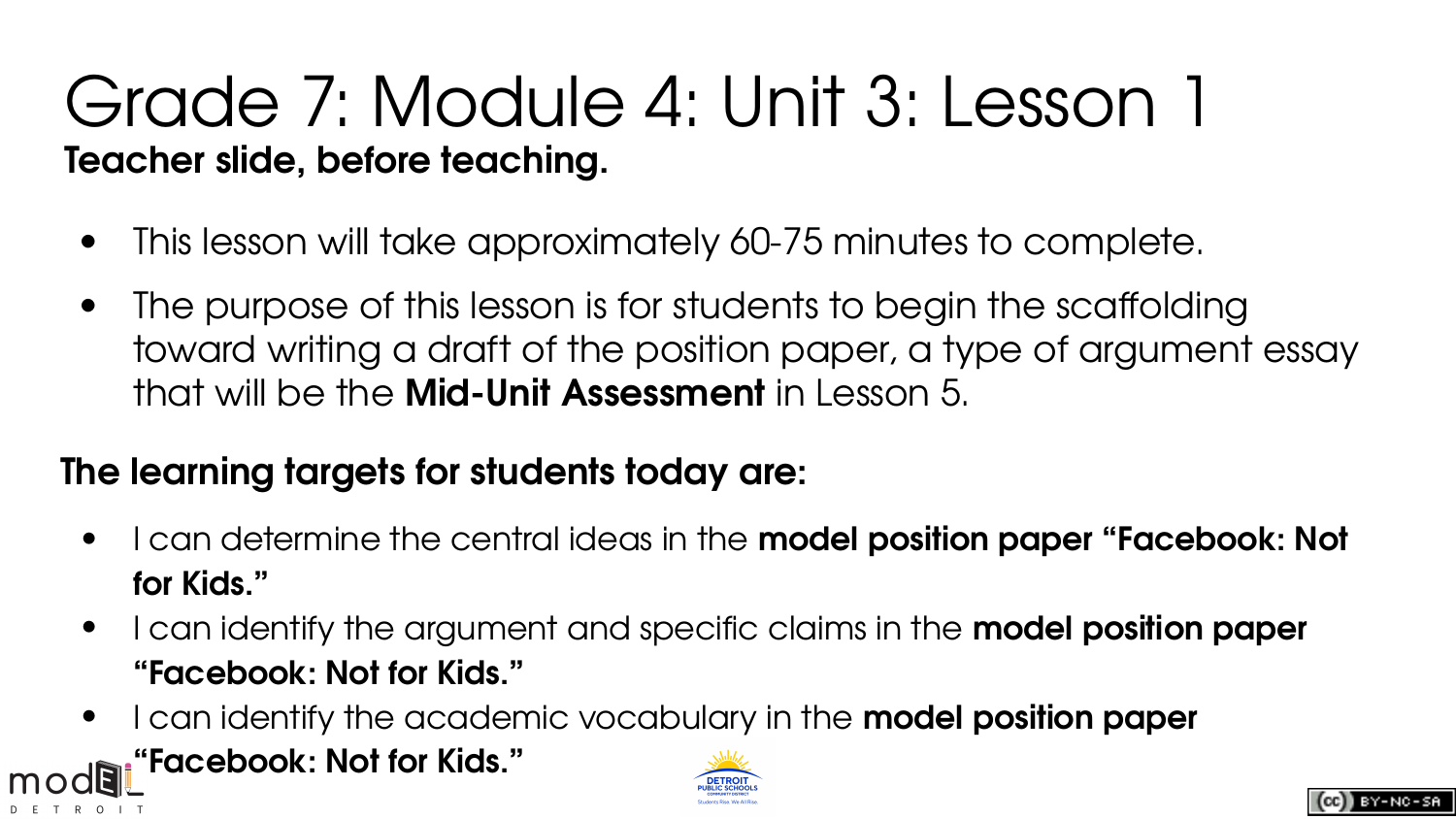

Grade 7: Module 4: Unit 3: Lesson 1
Teacher slide, before teaching.

This lesson will take approximately 60-75 minutes to complete.
The purpose of this lesson is for students to begin the scaffolding toward writing a draft of the position paper, a type of argument essay that will be the Mid-Unit Assessment in Lesson 5.

The learning targets for students today are:
I can determine the central ideas in the model position paper “Facebook: Not for Kids.”
I can identify the argument and specific claims in the model position paper “Facebook: Not for Kids.”
I can identify the academic vocabulary in the model position paper “Facebook: Not for Kids.”